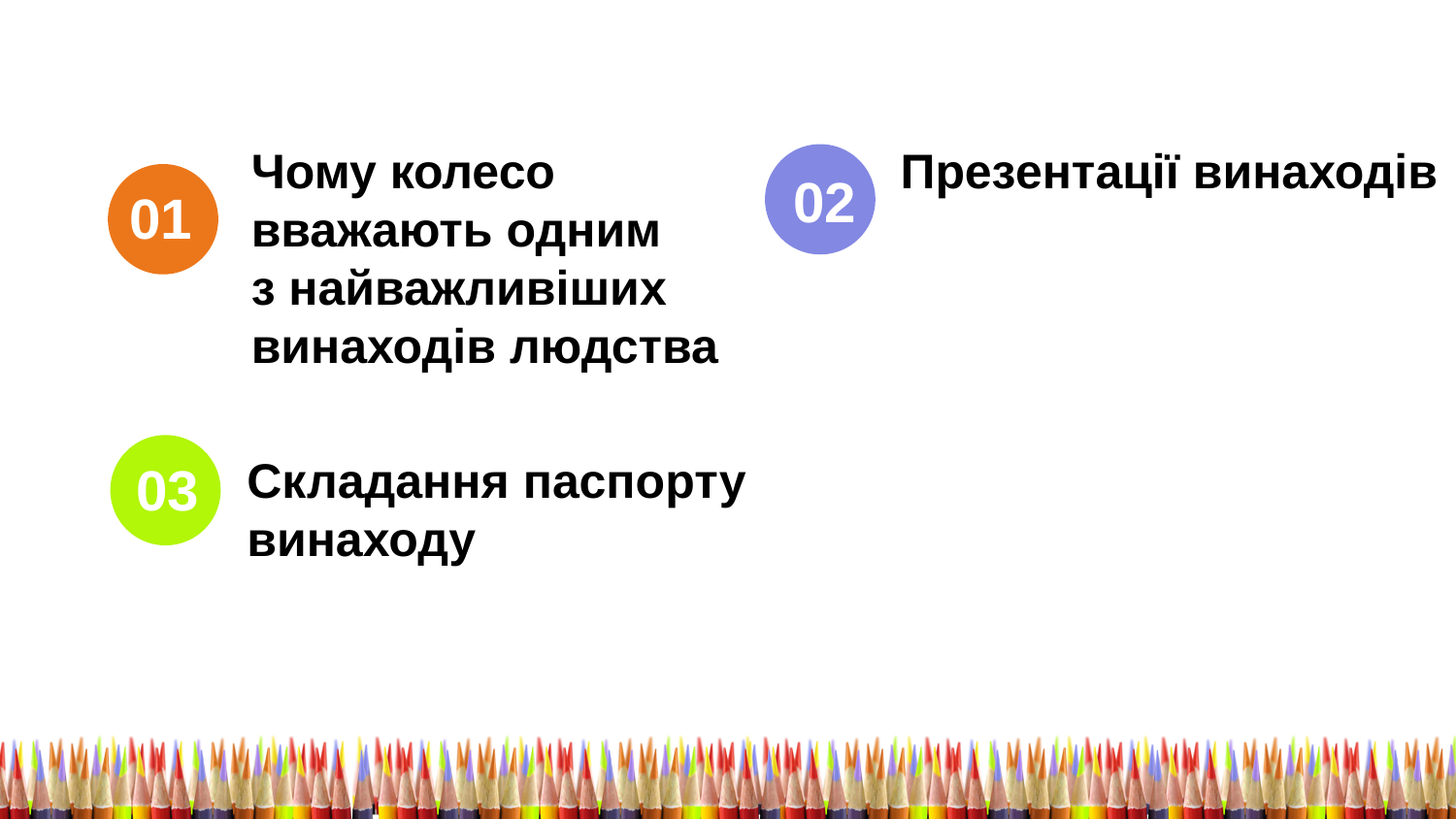

Чому колесо
вважають одним
з найважливіших
винаходів людства
Презентації винаходів

02
01

Складання паспорту винаходу
03